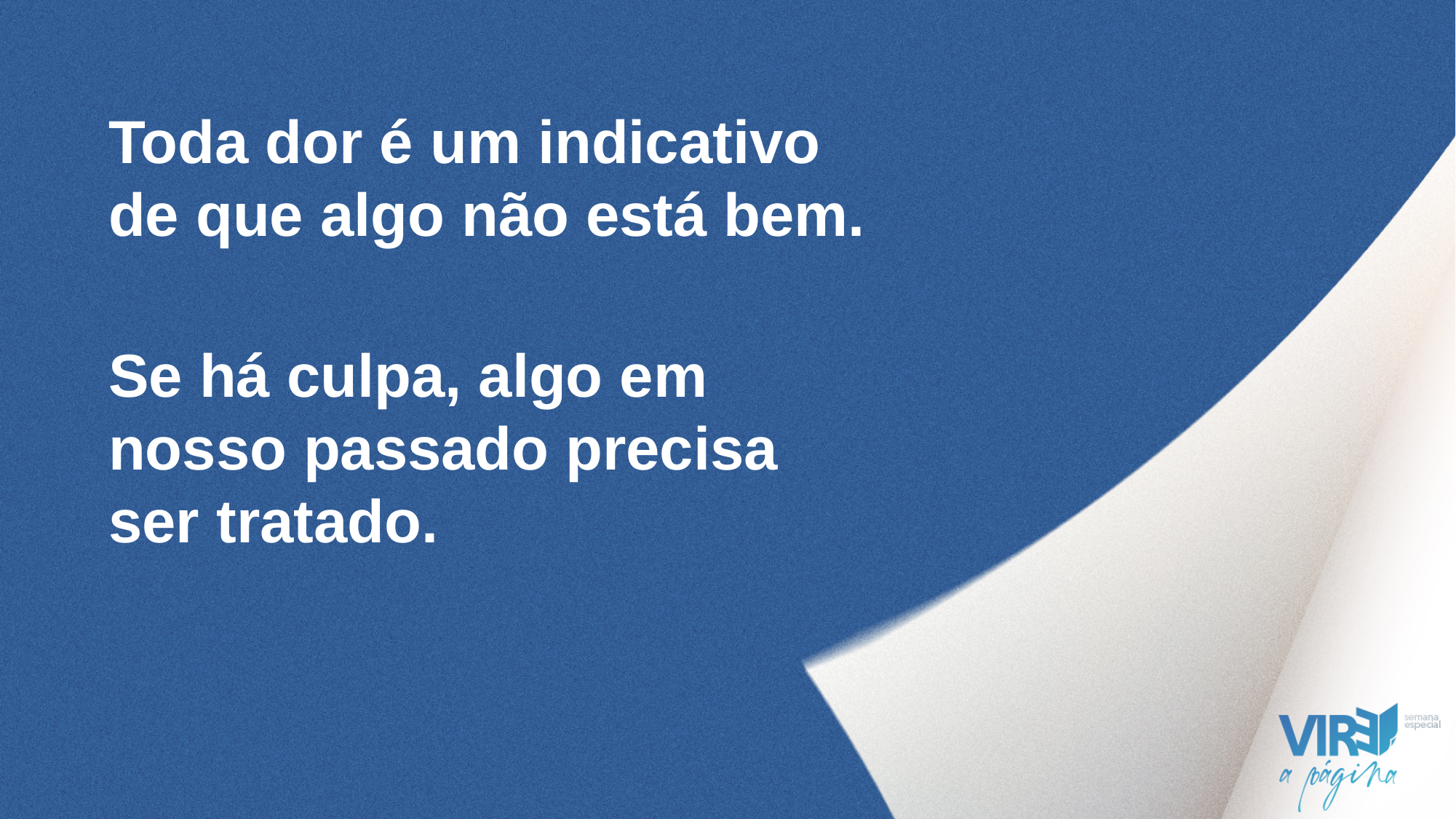

Toda dor é um indicativo de que algo não está bem.

Se há culpa, algo em nosso passado precisa ser tratado.